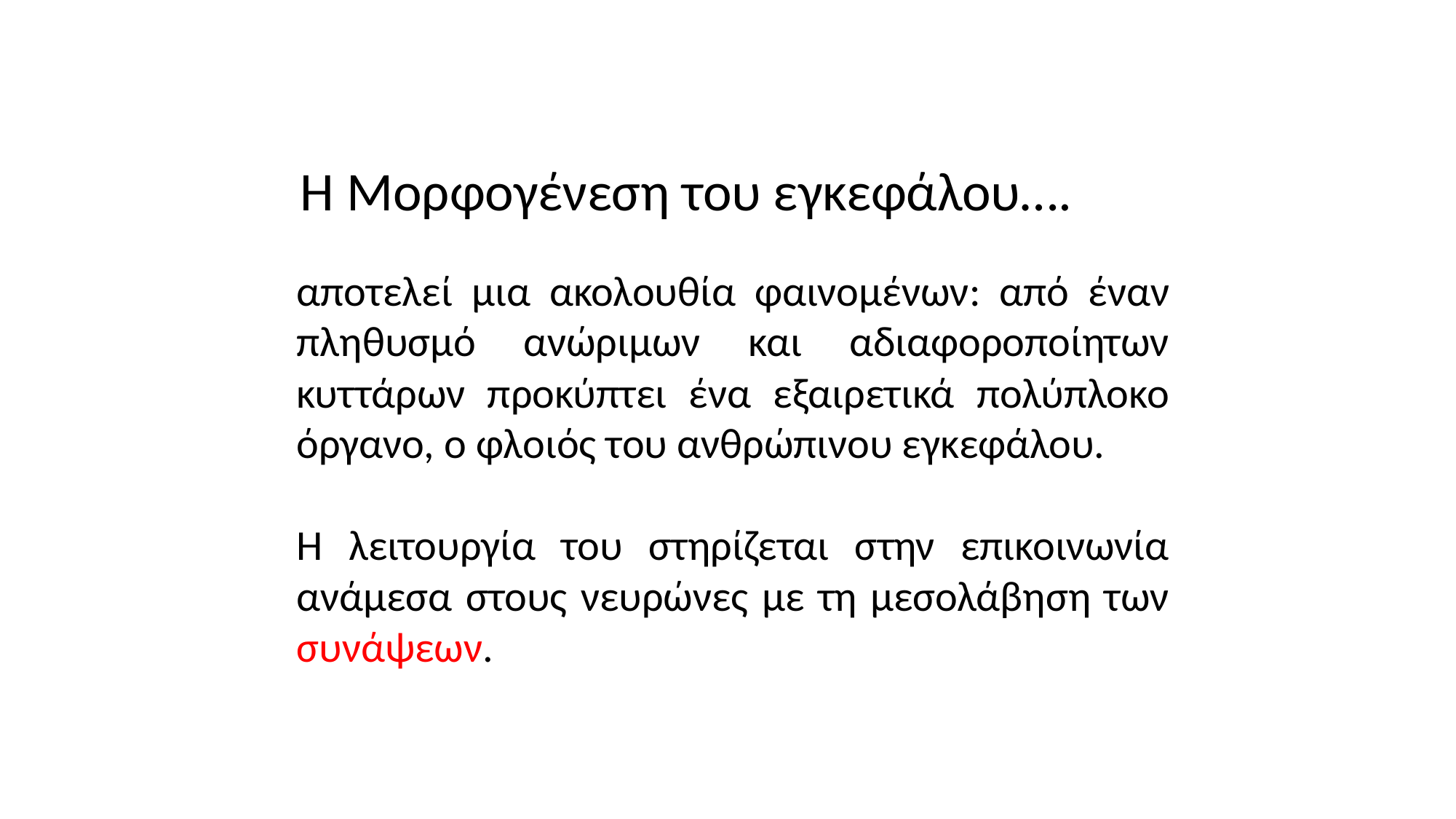

# Η Μορφογένεση του εγκεφάλου….
αποτελεί μια ακολουθία φαινομένων: από έναν πληθυσμό ανώριμων και αδιαφοροποίητων κυττάρων προκύπτει ένα εξαιρετικά πολύπλοκο όργανο, ο φλοιός του ανθρώπινου εγκεφάλου.

Η λειτουργία του στηρίζεται στην επικοινωνία ανάμεσα στους νευρώνες με τη μεσολάβηση των συνάψεων.